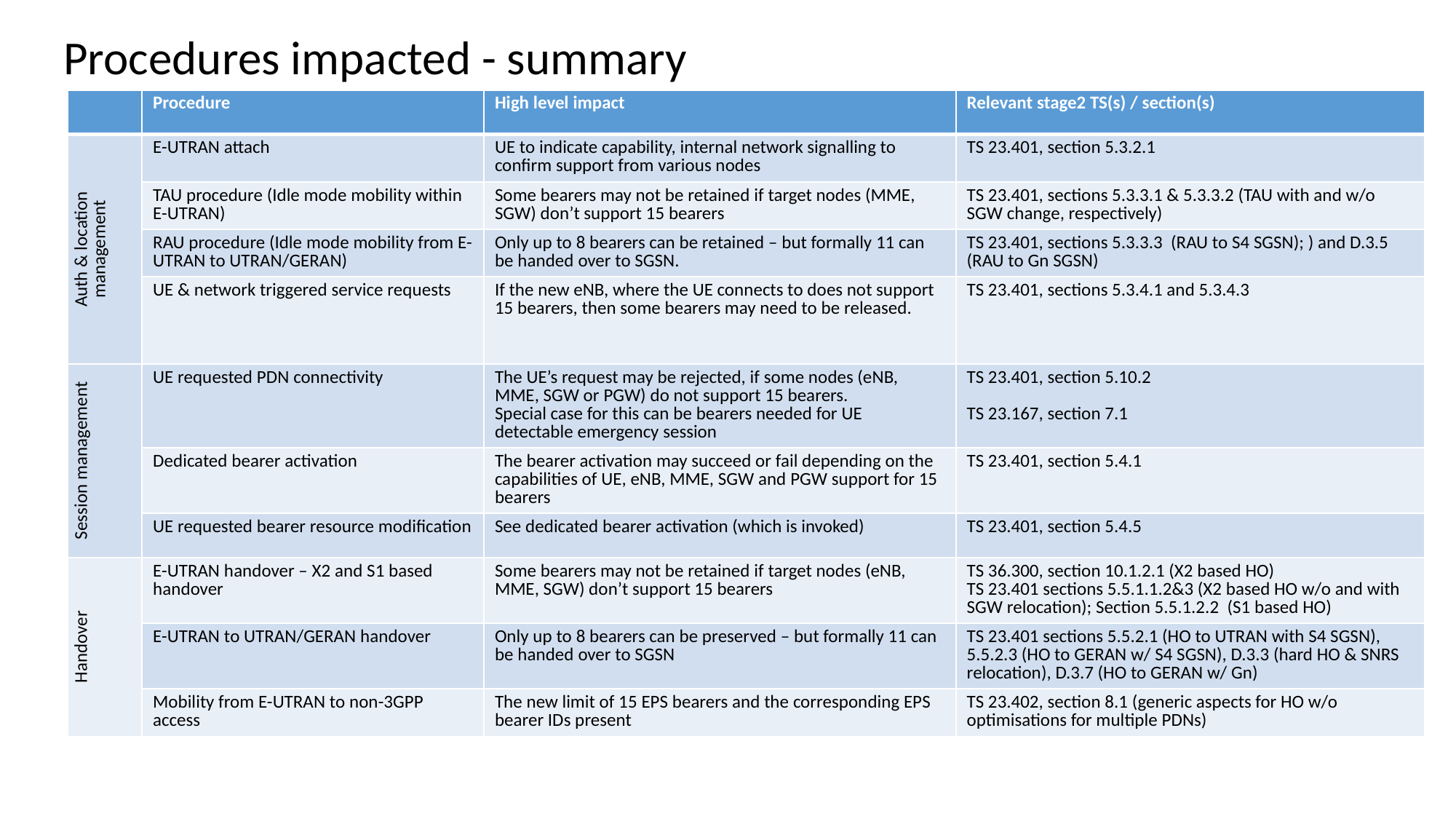

# Procedures impacted - summary
|  | Procedure | High level impact | Relevant stage2 TS(s) / section(s) |
| --- | --- | --- | --- |
| Auth & location management | E-UTRAN attach | UE to indicate capability, internal network signalling to confirm support from various nodes | TS 23.401, section 5.3.2.1 |
|  | TAU procedure (Idle mode mobility within E-UTRAN) | Some bearers may not be retained if target nodes (MME, SGW) don’t support 15 bearers | TS 23.401, sections 5.3.3.1 & 5.3.3.2 (TAU with and w/o SGW change, respectively) |
|  | RAU procedure (Idle mode mobility from E-UTRAN to UTRAN/GERAN) | Only up to 8 bearers can be retained – but formally 11 can be handed over to SGSN. | TS 23.401, sections 5.3.3.3 (RAU to S4 SGSN); ) and D.3.5 (RAU to Gn SGSN) |
|  | UE & network triggered service requests | If the new eNB, where the UE connects to does not support 15 bearers, then some bearers may need to be released. | TS 23.401, sections 5.3.4.1 and 5.3.4.3 |
| Session management | UE requested PDN connectivity | The UE’s request may be rejected, if some nodes (eNB, MME, SGW or PGW) do not support 15 bearers. Special case for this can be bearers needed for UE detectable emergency session | TS 23.401, section 5.10.2 TS 23.167, section 7.1 |
|  | Dedicated bearer activation | The bearer activation may succeed or fail depending on the capabilities of UE, eNB, MME, SGW and PGW support for 15 bearers | TS 23.401, section 5.4.1 |
|  | UE requested bearer resource modification | See dedicated bearer activation (which is invoked) | TS 23.401, section 5.4.5 |
| Handover | E-UTRAN handover – X2 and S1 based handover | Some bearers may not be retained if target nodes (eNB, MME, SGW) don’t support 15 bearers | TS 36.300, section 10.1.2.1 (X2 based HO) TS 23.401 sections 5.5.1.1.2&3 (X2 based HO w/o and with SGW relocation); Section 5.5.1.2.2 (S1 based HO) |
|  | E-UTRAN to UTRAN/GERAN handover | Only up to 8 bearers can be preserved – but formally 11 can be handed over to SGSN | TS 23.401 sections 5.5.2.1 (HO to UTRAN with S4 SGSN), 5.5.2.3 (HO to GERAN w/ S4 SGSN), D.3.3 (hard HO & SNRS relocation), D.3.7 (HO to GERAN w/ Gn) |
|  | Mobility from E-UTRAN to non-3GPP access | The new limit of 15 EPS bearers and the corresponding EPS bearer IDs present | TS 23.402, section 8.1 (generic aspects for HO w/o optimisations for multiple PDNs) |